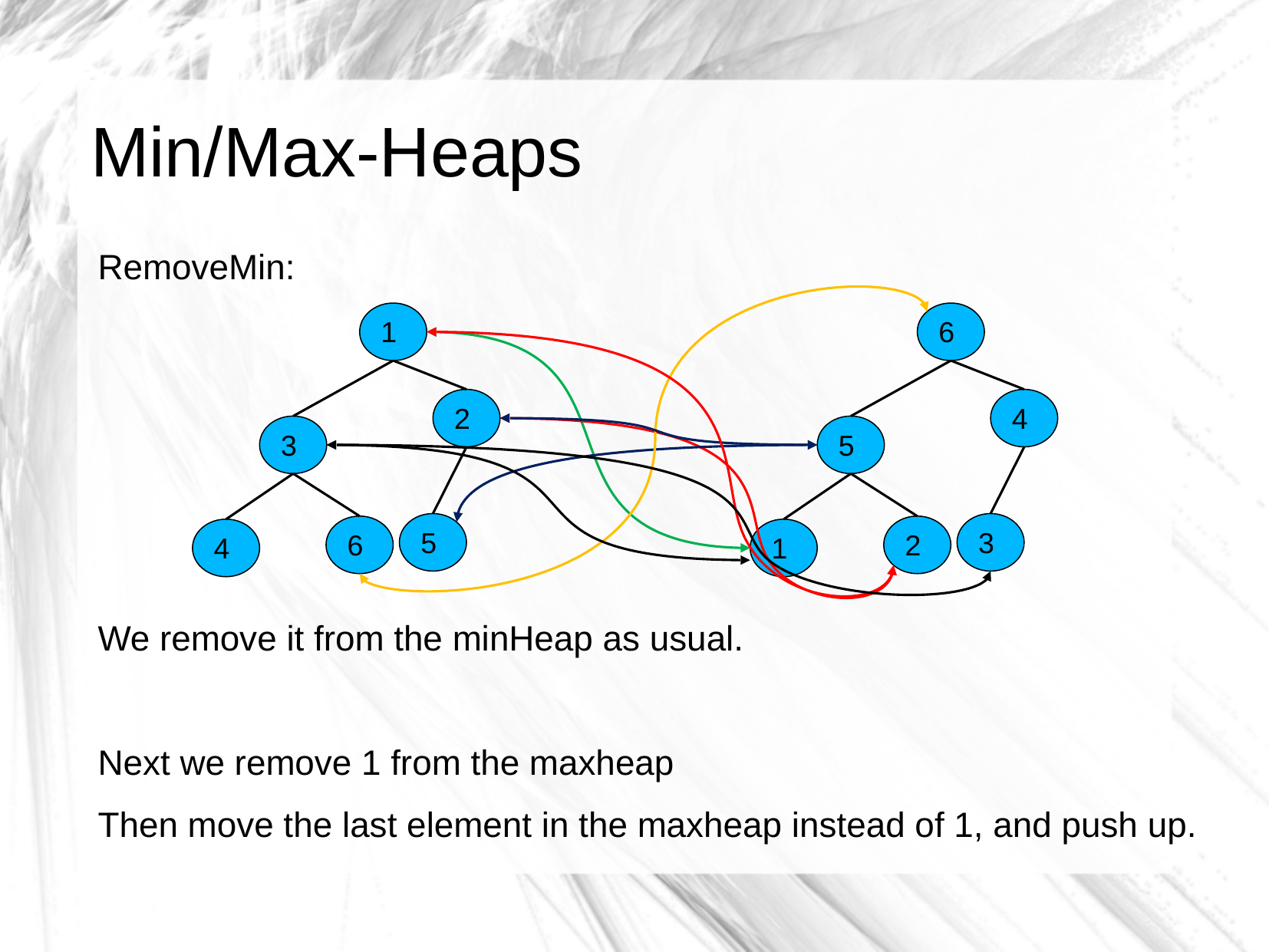

# Min/Max-Heaps
RemoveMin:

We remove it from the minHeap as usual.

Next we remove 1 from the maxheap
Then move the last element in the maxheap instead of 1, and push up.
1
6
2
4
3
5
5
3
6
2
4
1